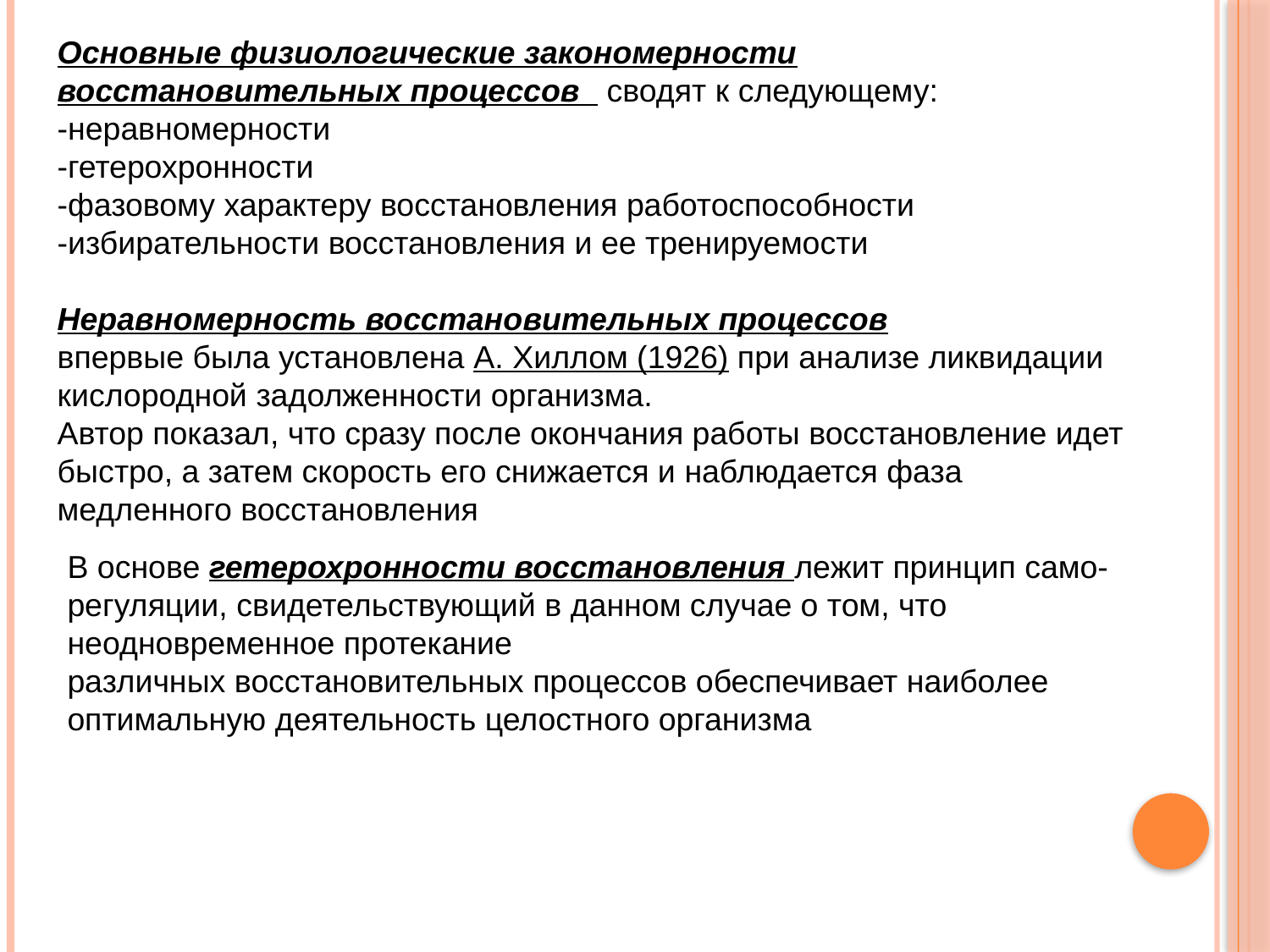

Основные физиологические закономерности восстановительных процессов   сводят к следующему:
-неравномерности
-гетерохронности
-фазовому характеру восстановления работоспособности
-избирательности восстановления и ее тренируемости

Неравномерность восстановительных процессов
впервые была установлена А. Хиллом (1926) при анализе ликвидации кислородной задолженности организма.
Автор показал, что сразу после окончания работы восстановление идет быстро, а затем скорость его снижается и наблюдается фаза медленного восстановления
В основе гетерохронности восстановления лежит принцип само- регуляции, свидетельствующий в данном случае о том, что неодновременное протекание
различных восстановительных процессов обеспечивает наиболее оптимальную деятельность целостного организма